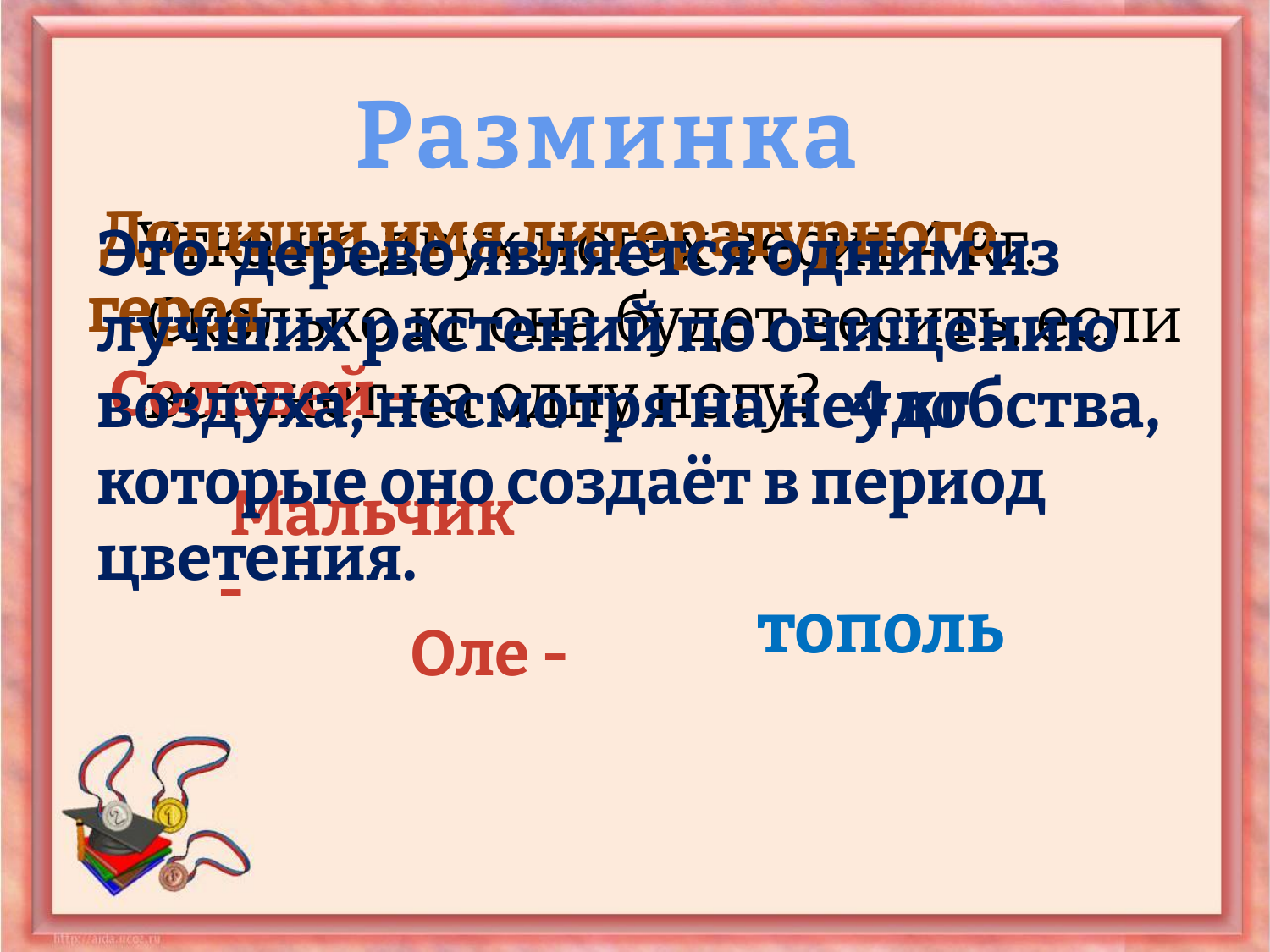

#
Разминка
 Допиши имя литературного героя
   Утка на двух ногах весит 4 кг. Сколько кг она будет весить, если встанет на одну ногу?
Это  дерево является одним из лучших растений по очищению воздуха, несмотря на неудобства, которые оно создаёт в период цветения.
 Соловей -
4 кг
 Мальчик -
тополь
 Оле -

черно-белые
цветные
открытки

Размер
любые
обои
большие
средние
маленькие
Видео

в полный размер
открыть на сайте
Поделиться